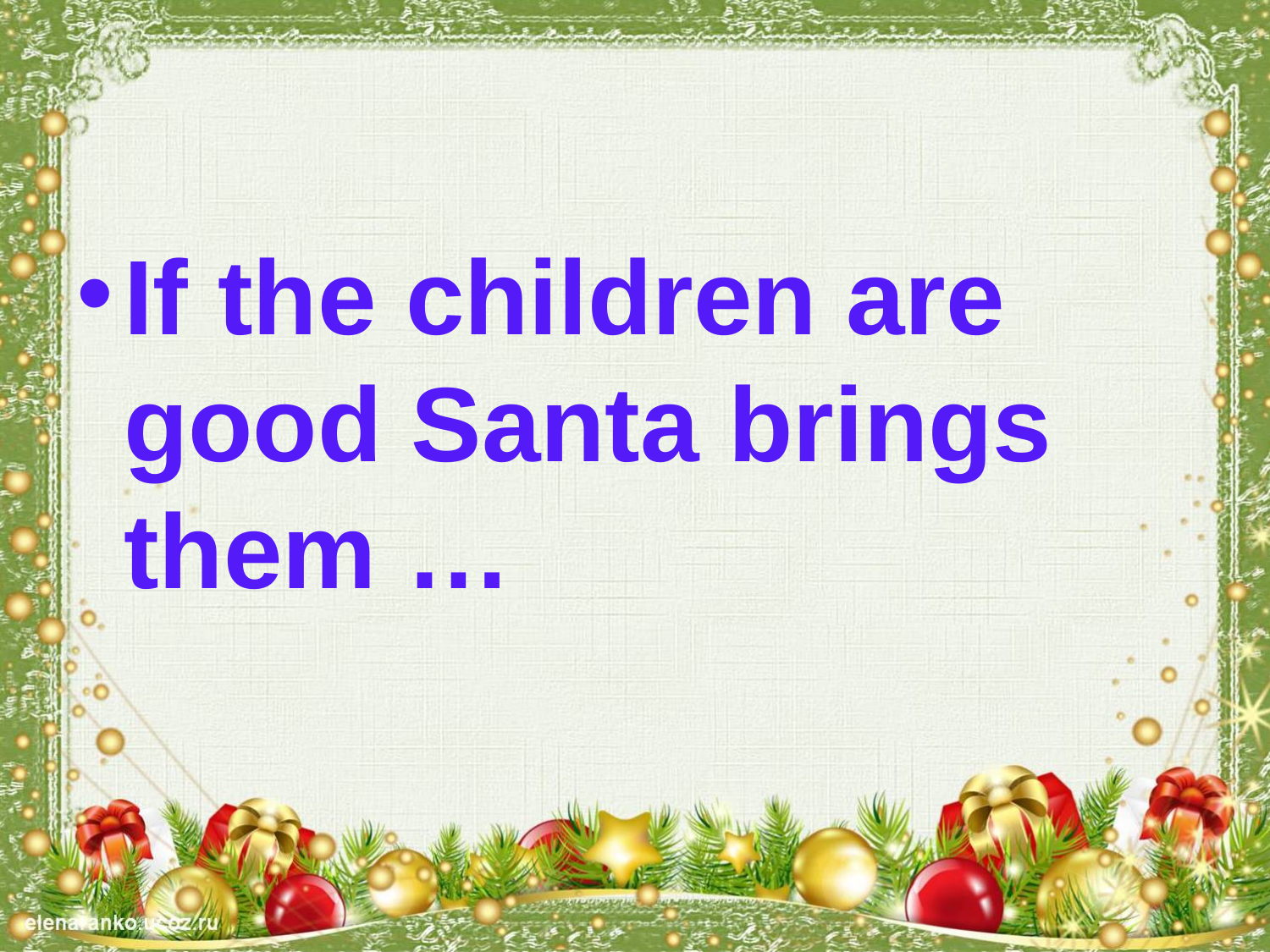

#
If the children are good Santa brings them …